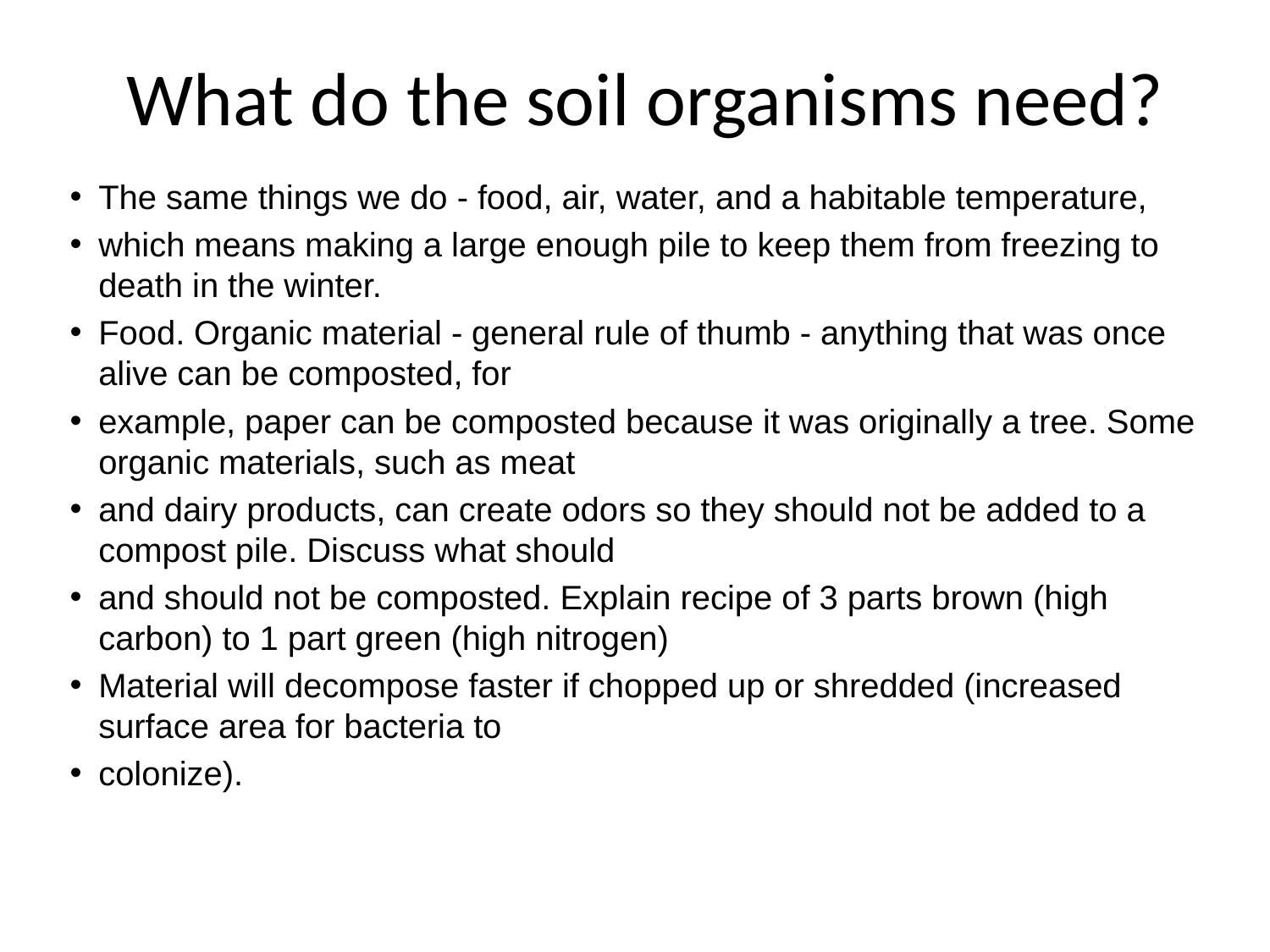

# What do the soil organisms need?
The same things we do - food, air, water, and a habitable temperature,
which means making a large enough pile to keep them from freezing to death in the winter.
Food. Organic material - general rule of thumb - anything that was once alive can be composted, for
example, paper can be composted because it was originally a tree. Some organic materials, such as meat
and dairy products, can create odors so they should not be added to a compost pile. Discuss what should
and should not be composted. Explain recipe of 3 parts brown (high carbon) to 1 part green (high nitrogen)
Material will decompose faster if chopped up or shredded (increased surface area for bacteria to
colonize).